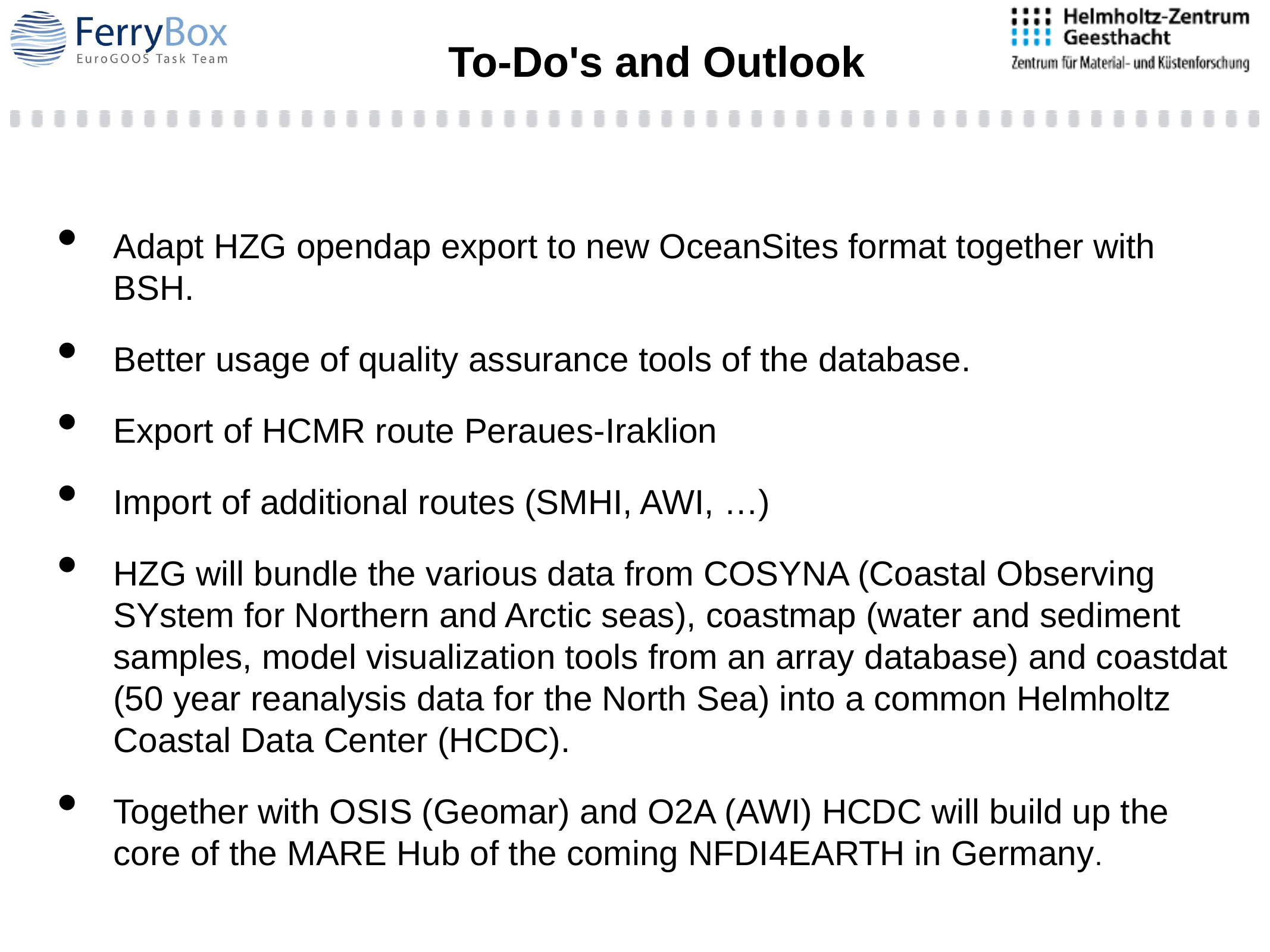

# To-Do's and Outlook
Adapt HZG opendap export to new OceanSites format together with BSH.
Better usage of quality assurance tools of the database.
Export of HCMR route Peraues-Iraklion
Import of additional routes (SMHI, AWI, …)
HZG will bundle the various data from COSYNA (Coastal Observing SYstem for Northern and Arctic seas), coastmap (water and sediment samples, model visualization tools from an array database) and coastdat (50 year reanalysis data for the North Sea) into a common Helmholtz Coastal Data Center (HCDC).
Together with OSIS (Geomar) and O2A (AWI) HCDC will build up the core of the MARE Hub of the coming NFDI4EARTH in Germany.